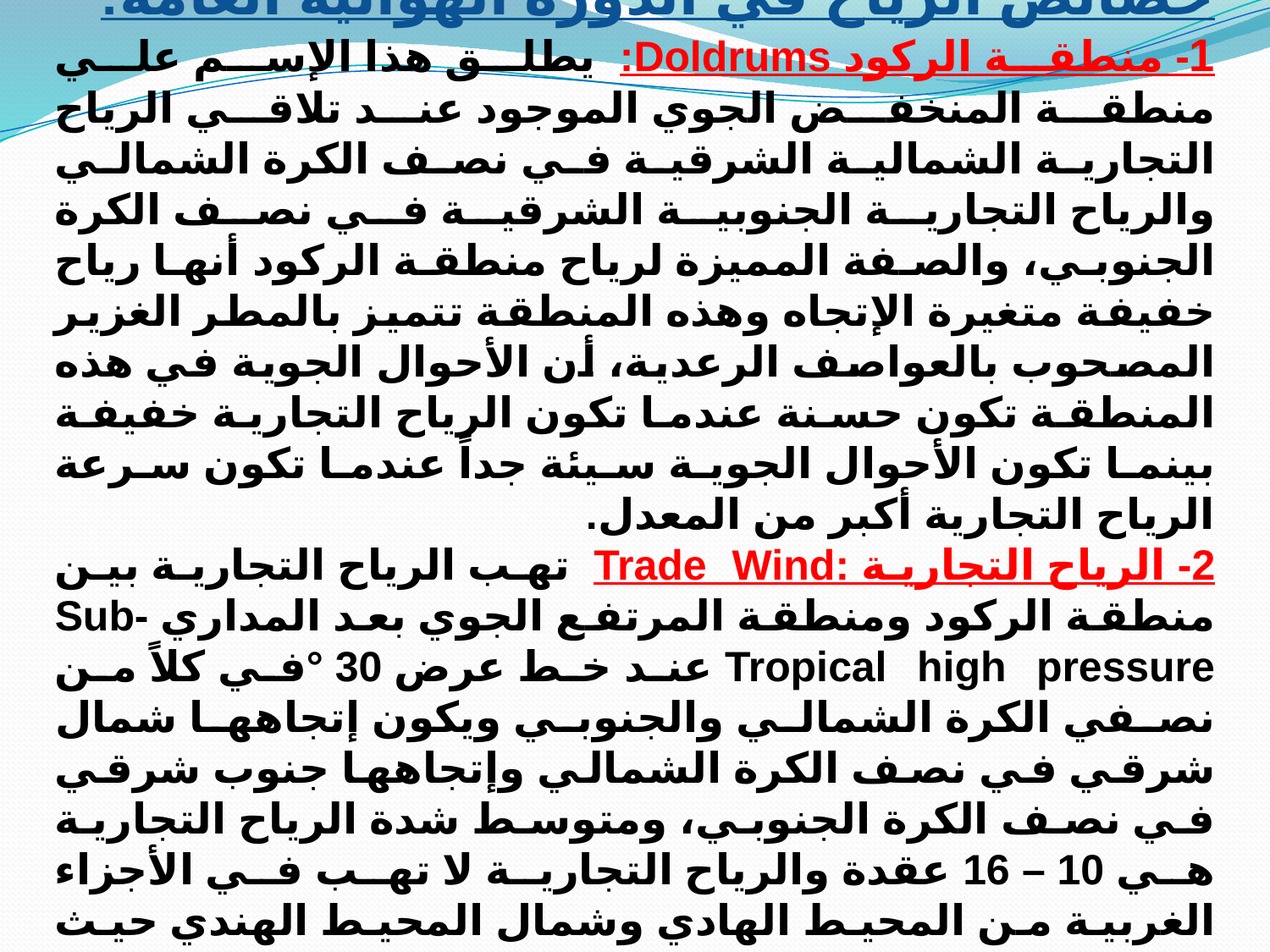

خصائص الرياح في الدورة الهوائية العامة:
1- منطقة الركود Doldrums:  يطلق هذا الإسم علي منطقة المنخفض الجوي الموجود عند تلاقي الرياح التجارية الشمالية الشرقية في نصف الكرة الشمالي والرياح التجارية الجنوبية الشرقية في نصف الكرة الجنوبي، والصفة المميزة لرياح منطقة الركود أنها رياح خفيفة متغيرة الإتجاه وهذه المنطقة تتميز بالمطر الغزير المصحوب بالعواصف الرعدية، أن الأحوال الجوية في هذه المنطقة تكون حسنة عندما تكون الرياح التجارية خفيفة بينما تكون الأحوال الجوية سيئة جداً عندما تكون سرعة الرياح التجارية أكبر من المعدل.
2- الرياح التجارية :Trade Wind  تهب الرياح التجارية بين منطقة الركود ومنطقة المرتفع الجوي بعد المداري Sub-Tropical high pressure عند خط عرض 30 °في كلاً من نصفي الكرة الشمالي والجنوبي ويكون إتجاهها شمال شرقي في نصف الكرة الشمالي وإتجاهها جنوب شرقي في نصف الكرة الجنوبي، ومتوسط شدة الرياح التجارية هي 10 – 16 عقدة والرياح التجارية لا تهب في الأجزاء الغربية من المحيط الهادي وشمال المحيط الهندي حيث يحل محلها الرياح الموسمية